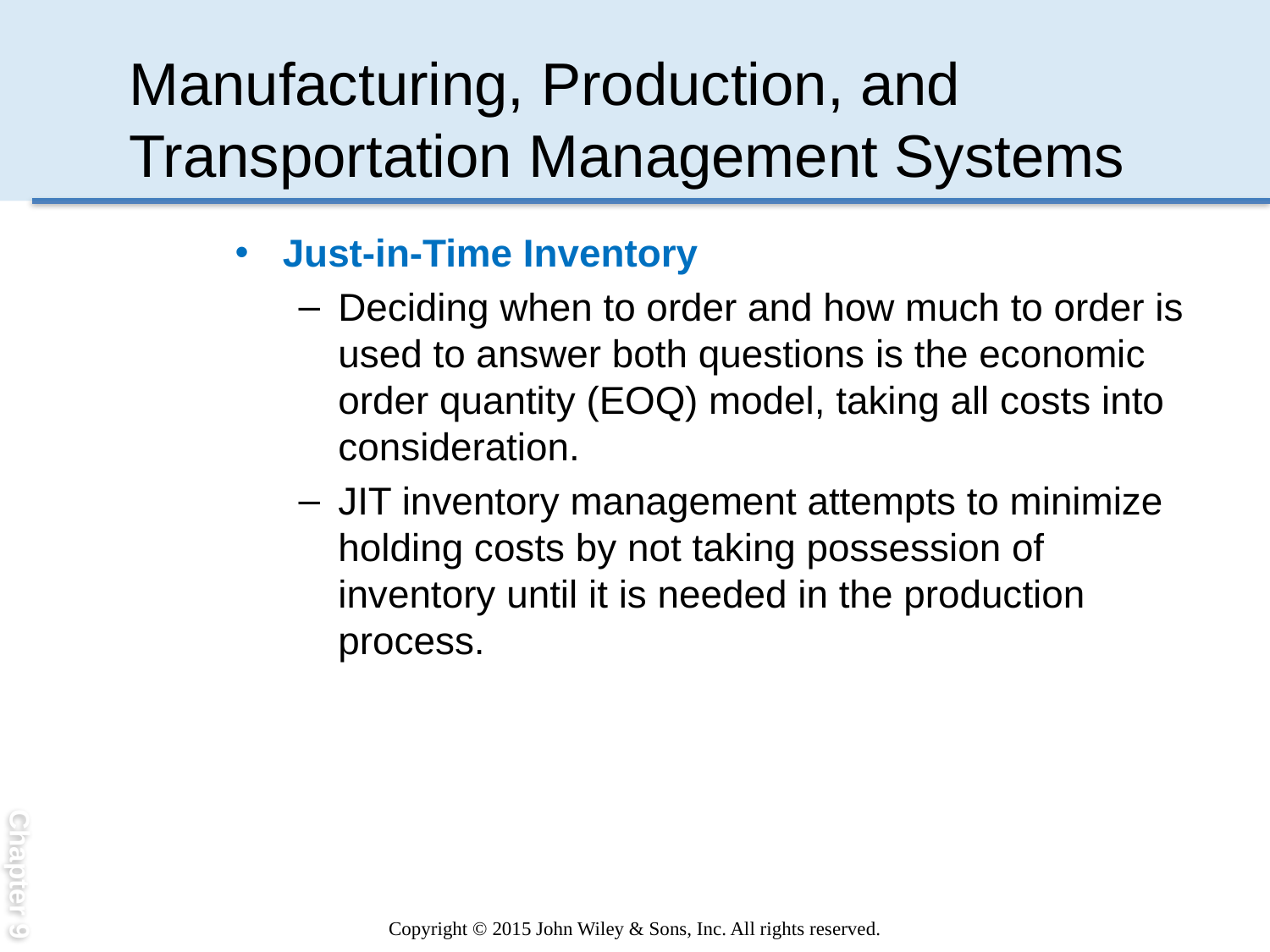

Chapter 9
# Manufacturing, Production, and Transportation Management Systems
Just-in-Time Inventory
Deciding when to order and how much to order is used to answer both questions is the economic order quantity (EOQ) model, taking all costs into consideration.
JIT inventory management attempts to minimize holding costs by not taking possession of inventory until it is needed in the production process.